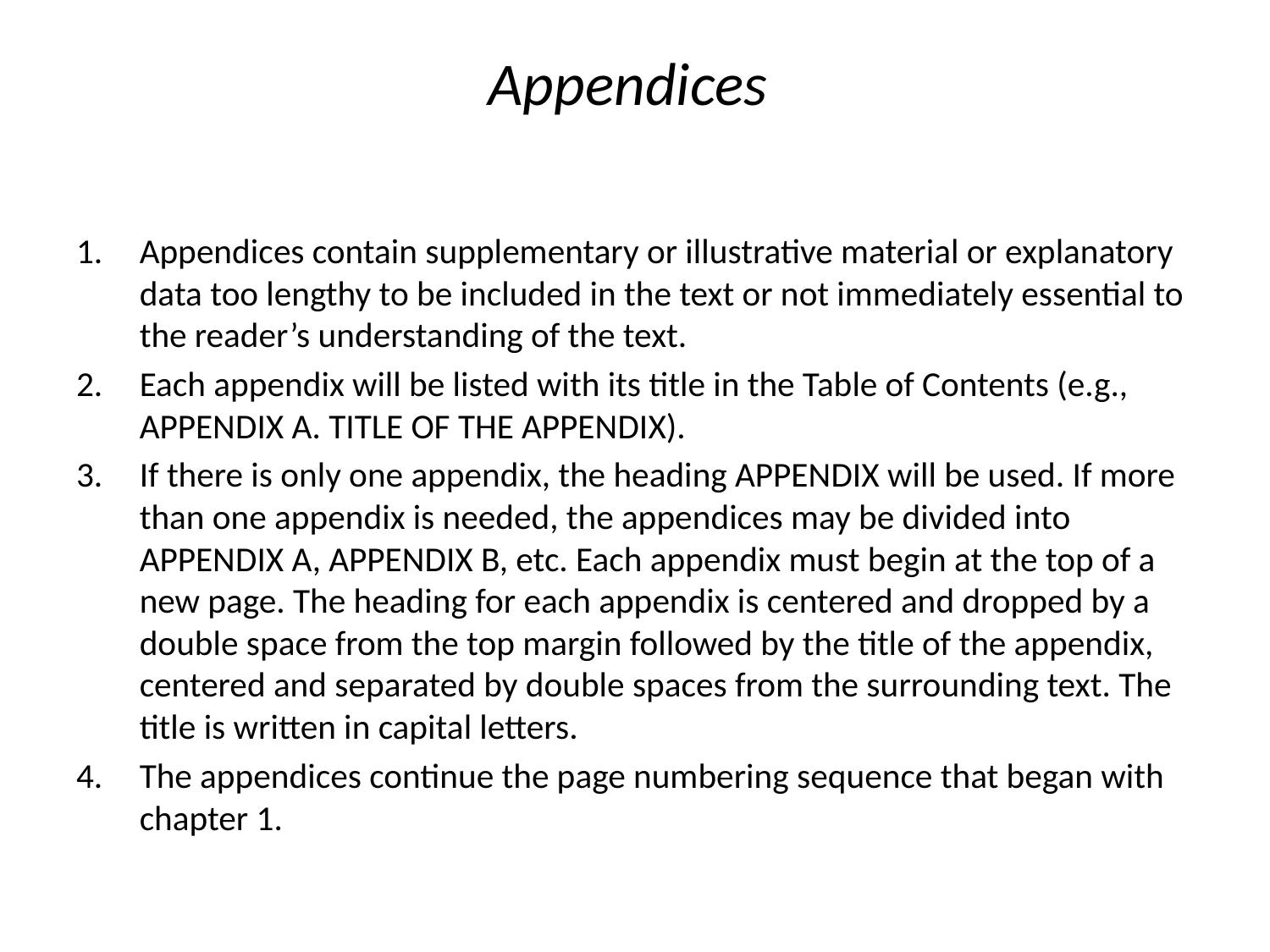

# Appendices
Appendices contain supplementary or illustrative material or explanatory data too lengthy to be included in the text or not immediately essential to the reader’s understanding of the text.
Each appendix will be listed with its title in the Table of Contents (e.g., APPENDIX A. TITLE OF THE APPENDIX).
If there is only one appendix, the heading APPENDIX will be used. If more than one appendix is needed, the appendices may be divided into APPENDIX A, APPENDIX B, etc. Each appendix must begin at the top of a new page. The heading for each appendix is centered and dropped by a double space from the top margin followed by the title of the appendix, centered and separated by double spaces from the surrounding text. The title is written in capital letters.
The appendices continue the page numbering sequence that began with chapter 1.